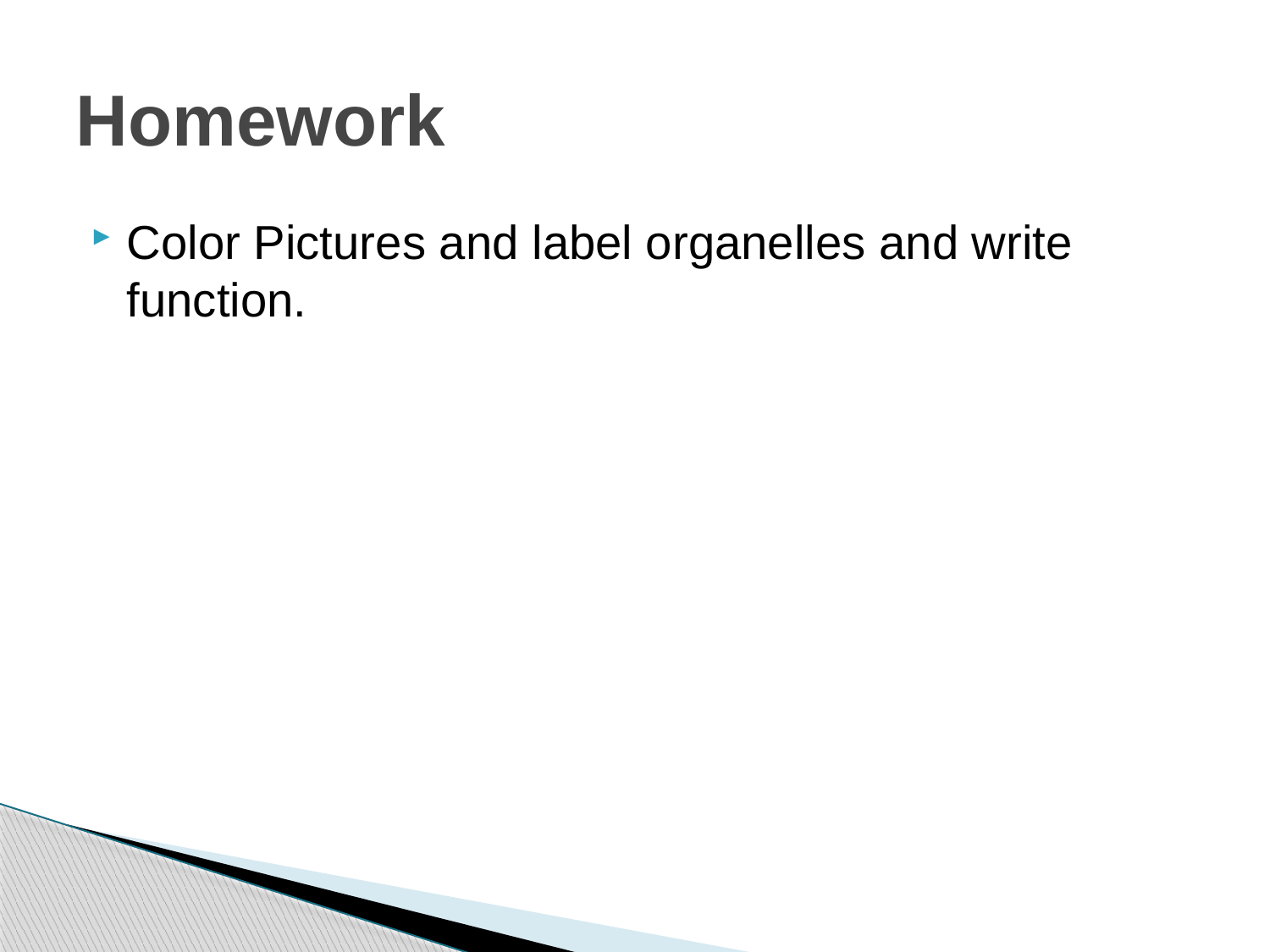

# Homework
Color Pictures and label organelles and write function.